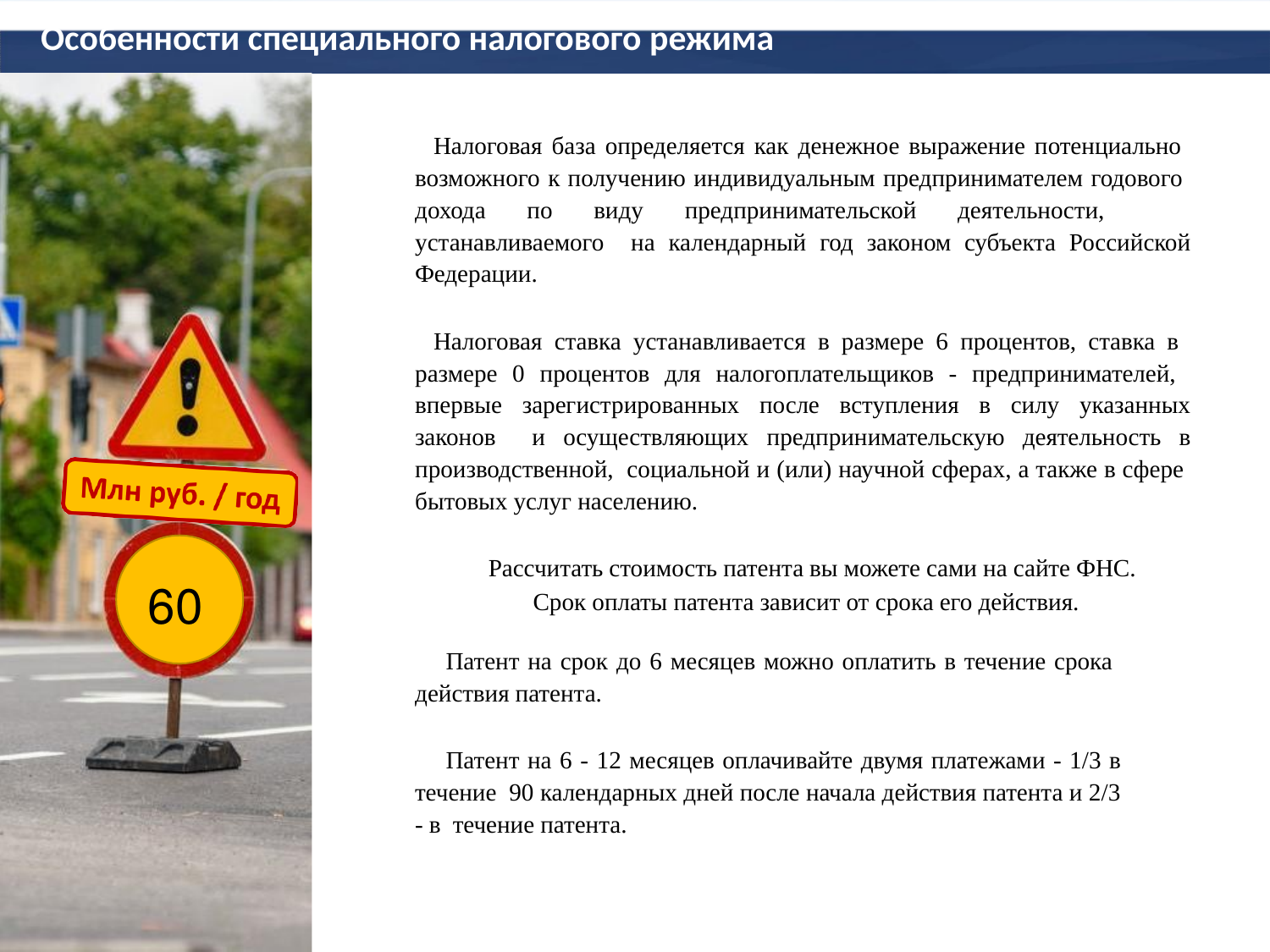

# Особенности специального налогового режима

Налоговая база определяется как денежное выражение потенциально  возможного к получению индивидуальным предпринимателем годового  дохода по виду предпринимательской деятельности,	устанавливаемого  на календарный год законом субъекта Российской Федерации.

Налоговая ставка устанавливается в размере 6 процентов, ставка в  размере 0 процентов для налогоплательщиков - предпринимателей,  впервые зарегистрированных после вступления в силу указанных законов  и осуществляющих предпринимательскую деятельность в производственной,  социальной и (или) научной сферах, а также в сфере  бытовых услуг населению.

Рассчитать стоимость патента вы можете сами на сайте ФНС.

60
Срок оплаты патента зависит от срока его действия.
Патент на срок до 6 месяцев можно оплатить в течение срока  действия патента.

Патент на 6 - 12 месяцев оплачивайте двумя платежами - 1/3 в течение  90 календарных дней после начала действия патента и 2/3 - в  течение патента.